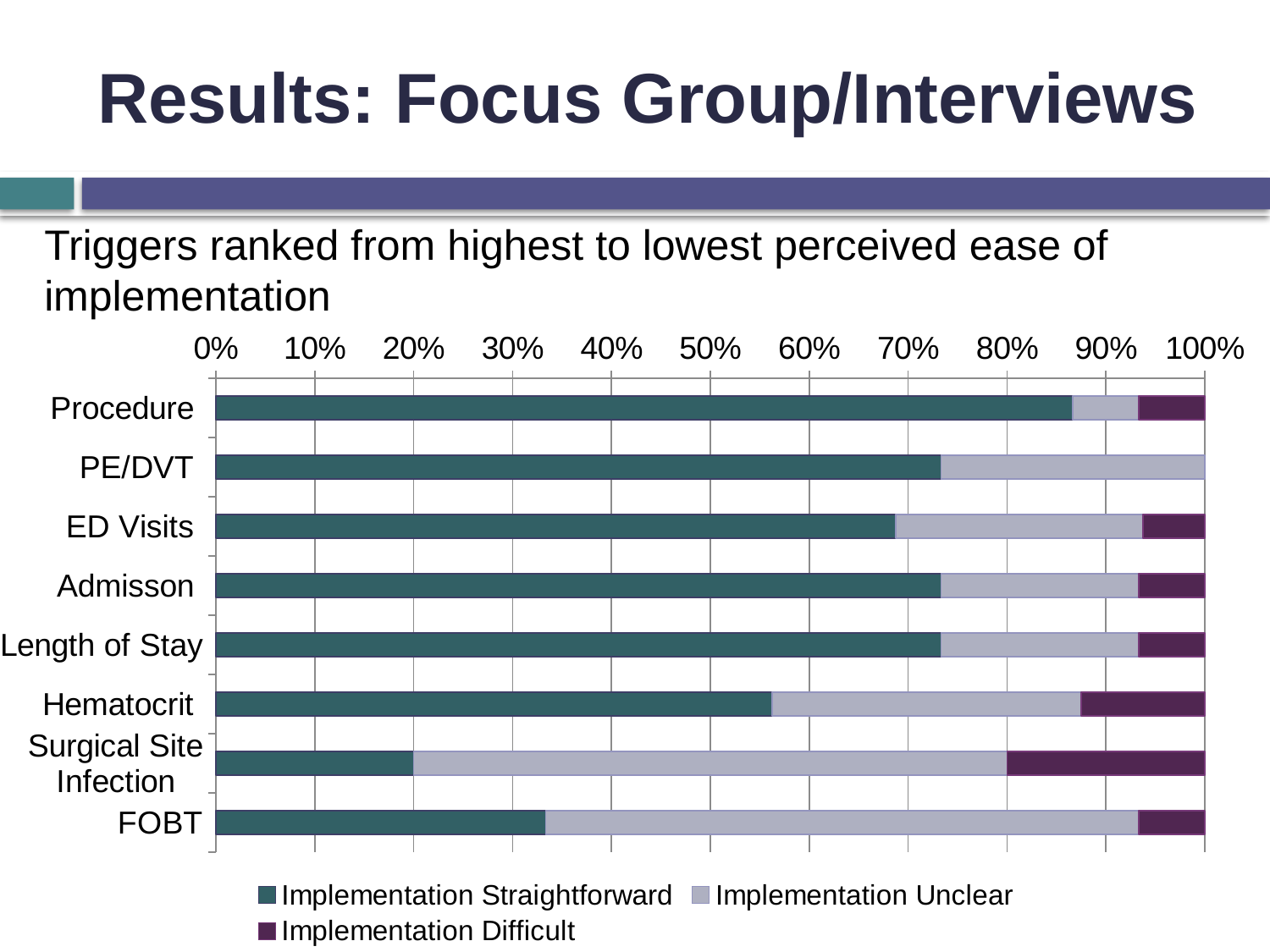

# Results: Focus Group/Interviews
Triggers ranked from highest to lowest perceived ease of implementation

### Chart

| Category | Implementation Straightforward | Implementation Unclear | Implementation Difficult |
|---|---|---|---|
| Procedure  | 13.0 | 1.0 | 1.0 |
| PE/DVT  | 11.0 | 4.0 | 0.0 |
| ED Visits  | 11.0 | 4.0 | 1.0 |
| Admisson  | 11.0 | 3.0 | 1.0 |
| Length of Stay | 11.0 | 3.0 | 1.0 |
| Hematocrit  | 9.0 | 5.0 | 2.0 |
| Surgical Site Infection | 3.0 | 9.0 | 3.0 |
| FOBT | 5.0 | 9.0 | 1.0 |